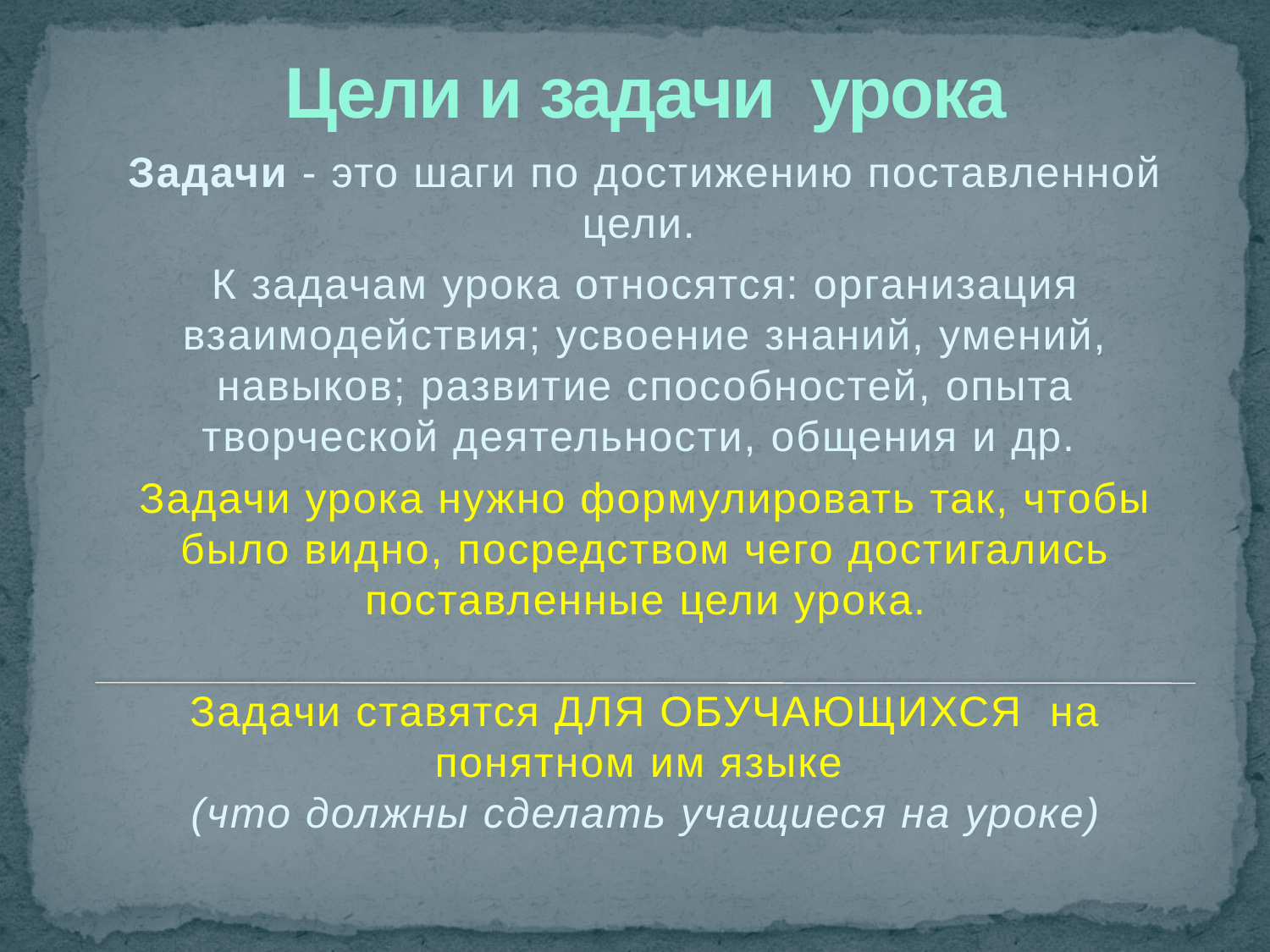

# Цели и задачи  урока
Задачи - это шаги по достижению поставленной цели.
К задачам урока относятся: организация взаимодействия; усвоение знаний, умений, навыков; развитие способностей, опыта творческой деятельности, общения и др.
Задачи урока нужно формулировать так, чтобы было видно, посредством чего достигались поставленные цели урока.

Задачи ставятся ДЛЯ ОБУЧАЮЩИХСЯ  на понятном им языке
(что должны сделать учащиеся на уроке)